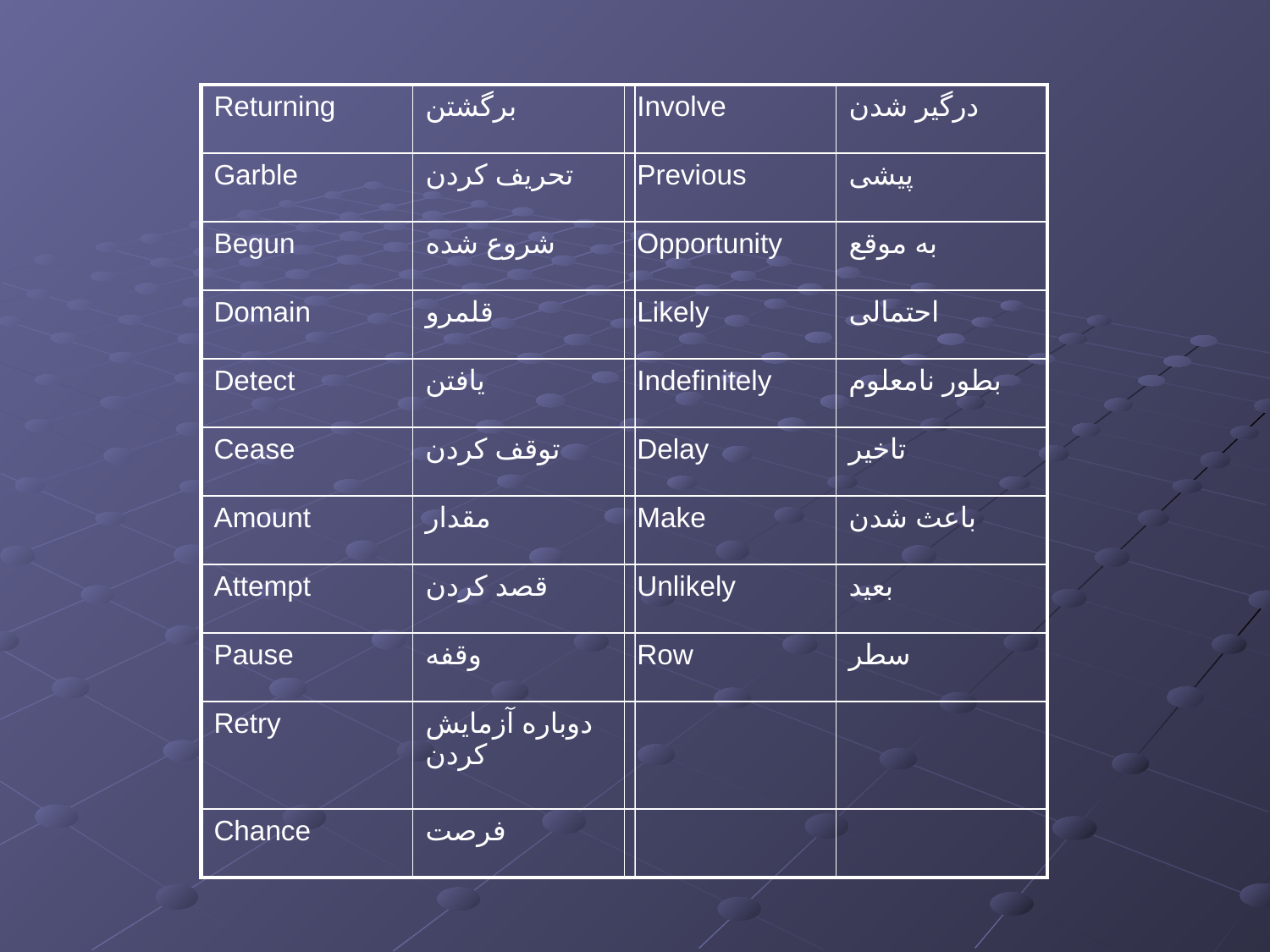

| Returning | برگشتن | Involve | درگیر شدن |
| --- | --- | --- | --- |
| Garble | تحریف کردن | Previous | پیشی |
| Begun | شروع شده | Opportunity | به موقع |
| Domain | قلمرو | Likely | احتمالی |
| Detect | یافتن | Indefinitely | بطور نامعلوم |
| Cease | توقف کردن | Delay | تاخیر |
| Amount | مقدار | Make | باعث شدن |
| Attempt | قصد کردن | Unlikely | بعید |
| Pause | وقفه | Row | سطر |
| Retry | دوباره آزمایش کردن |  |  |
| Chance | فرصت |  |  |